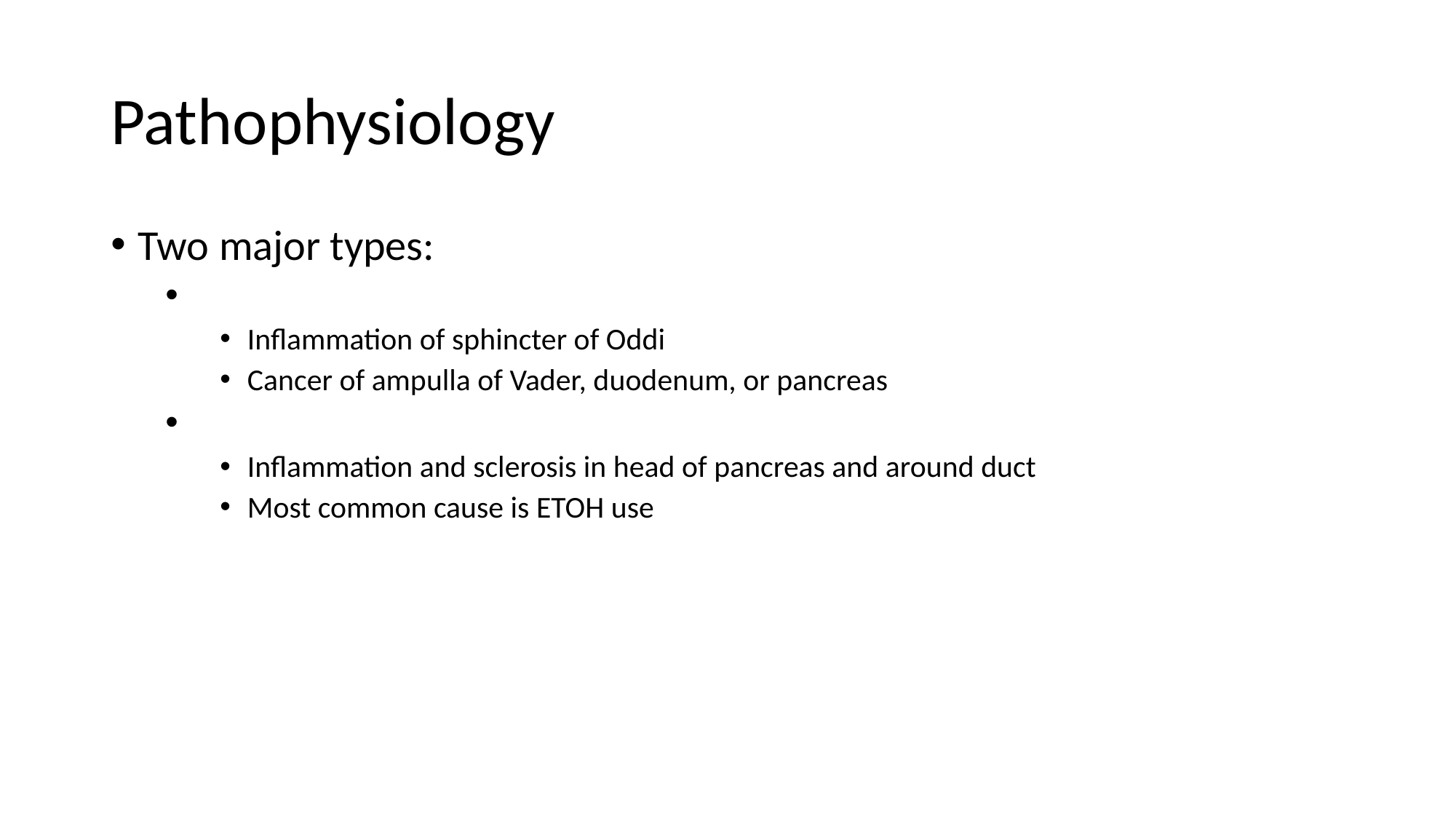

# Pathophysiology
Two major types:

Inflammation of sphincter of Oddi
Cancer of ampulla of Vader, duodenum, or pancreas

Inflammation and sclerosis in head of pancreas and around duct
Most common cause is ETOH use